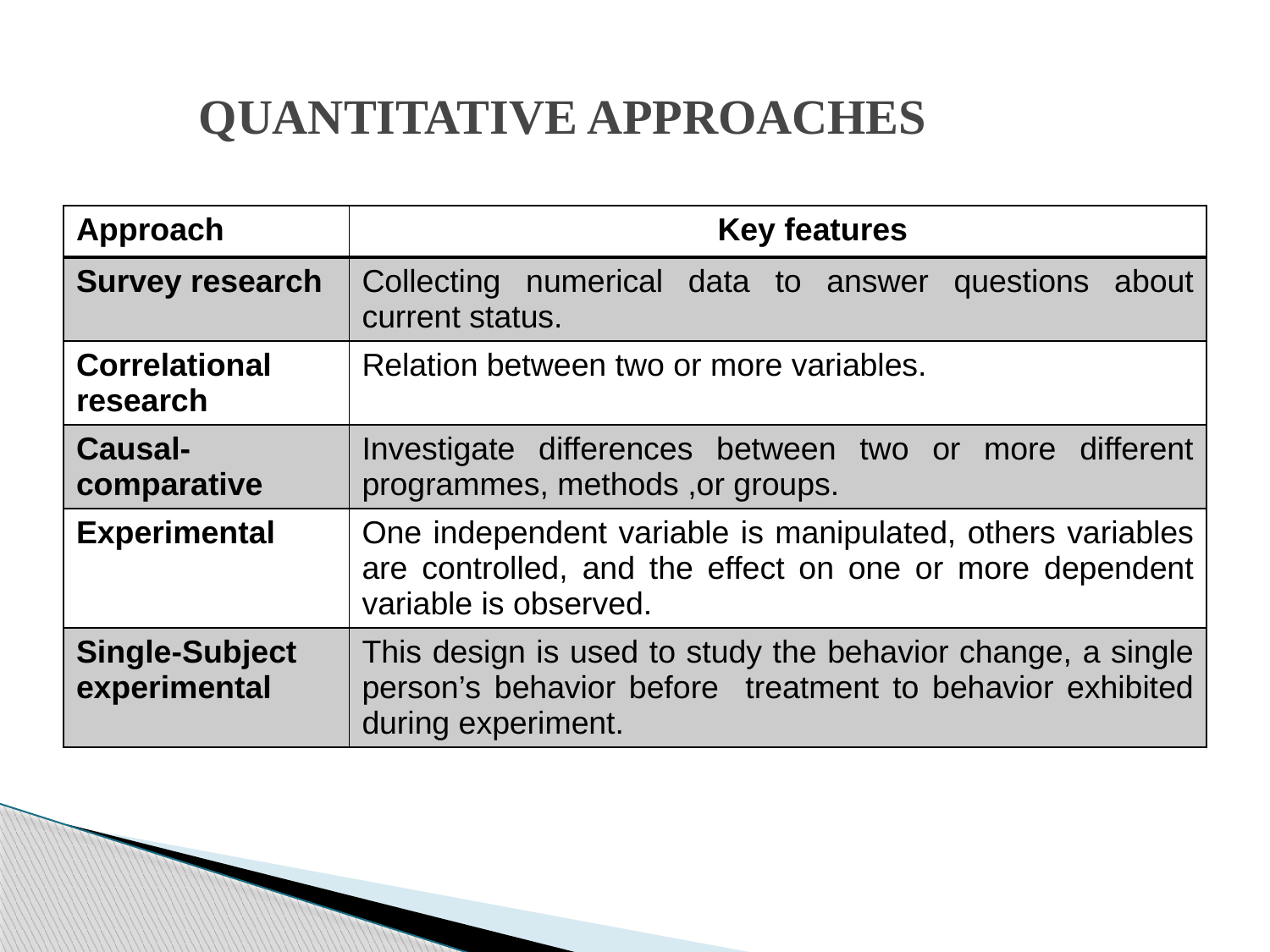

# QUANTITATIVE APPROACHES
| Approach | Key features |
| --- | --- |
| Survey research | Collecting numerical data to answer questions about current status. |
| Correlational research | Relation between two or more variables. |
| Causal-comparative | Investigate differences between two or more different programmes, methods ,or groups. |
| Experimental | One independent variable is manipulated, others variables are controlled, and the effect on one or more dependent variable is observed. |
| Single-Subject experimental | This design is used to study the behavior change, a single person’s behavior before treatment to behavior exhibited during experiment. |